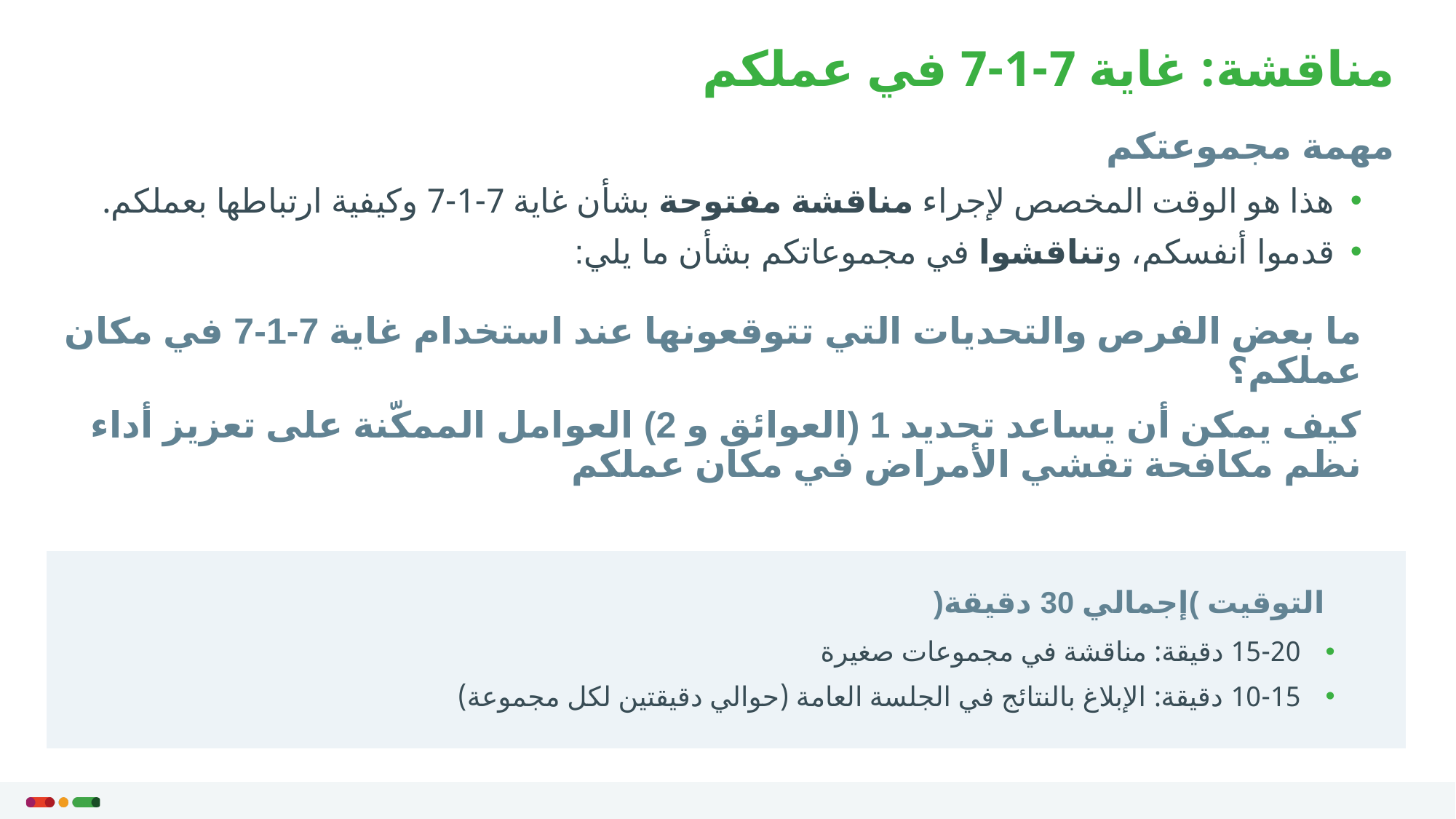

# مناقشة: غاية 7-1-7 في عملكم
مهمة مجموعتكم
هذا هو الوقت المخصص لإجراء مناقشة مفتوحة بشأن غاية 7-1-7 وكيفية ارتباطها بعملكم.
قدموا أنفسكم، وتناقشوا في مجموعاتكم بشأن ما يلي:

ما بعض الفرص والتحديات التي تتوقعونها عند استخدام غاية 7-1-7 في مكان عملكم؟​
كيف يمكن أن يساعد تحديد 1 (العوائق و 2) العوامل الممكّنة على تعزيز أداء نظم مكافحة تفشي الأمراض في مكان عملكم

التوقيت )إجمالي 30‏‎ دقيقة(
 15-20 دقيقة: مناقشة في مجموعات صغيرة
 10-15 دقيقة: الإبلاغ بالنتائج في الجلسة العامة (حوالي دقيقتين لكل مجموعة)